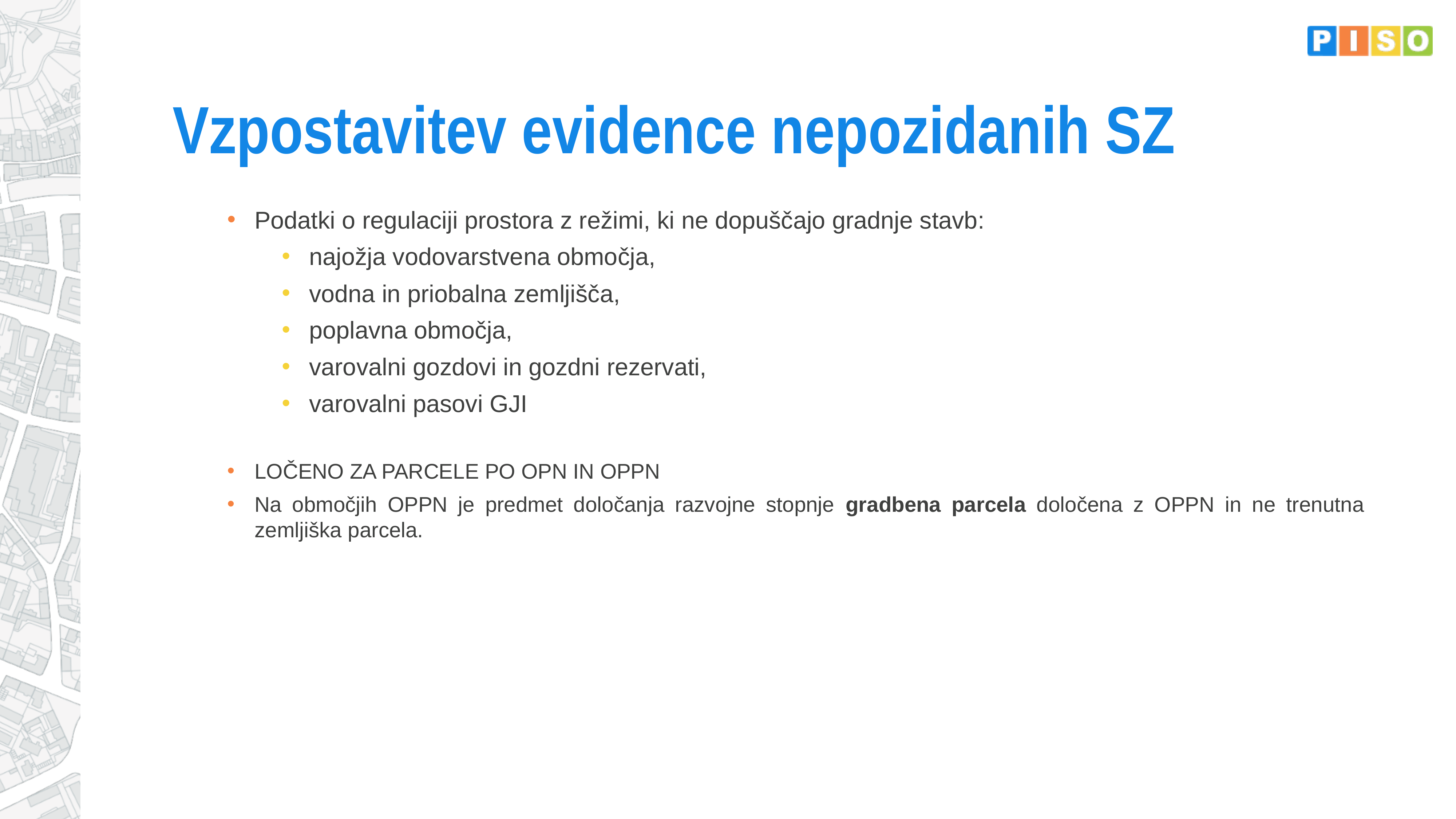

# Vzpostavitev evidence nepozidanih SZ
Podatki o regulaciji prostora z režimi, ki ne dopuščajo gradnje stavb:
najožja vodovarstvena območja,
vodna in priobalna zemljišča,
poplavna območja,
varovalni gozdovi in gozdni rezervati,
varovalni pasovi GJI

LOČENO ZA PARCELE PO OPN IN OPPN
Na območjih OPPN je predmet določanja razvojne stopnje gradbena parcela določena z OPPN in ne trenutna zemljiška parcela.